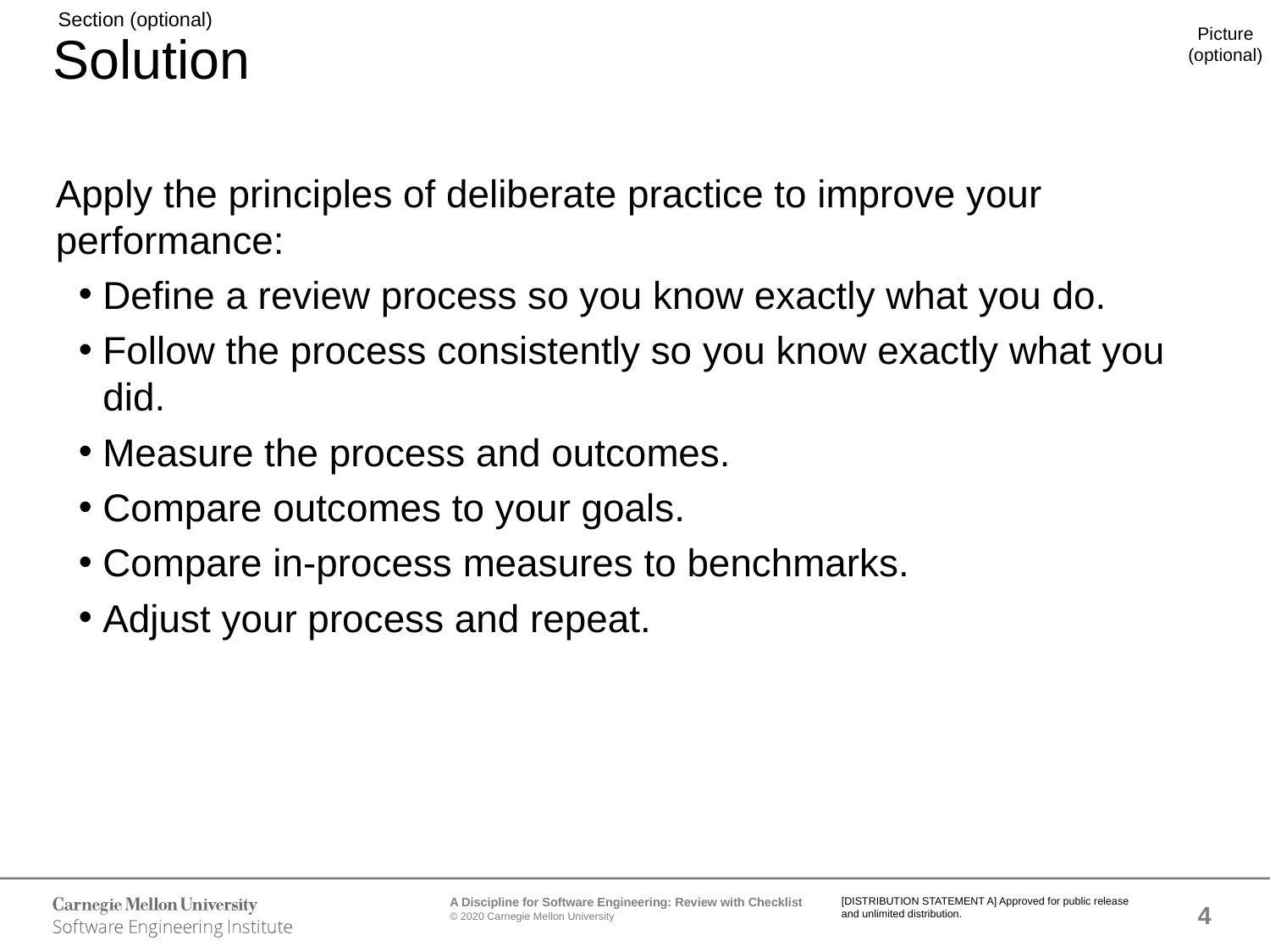

# Solution
Apply the principles of deliberate practice to improve your performance:
Define a review process so you know exactly what you do.
Follow the process consistently so you know exactly what you did.
Measure the process and outcomes.
Compare outcomes to your goals.
Compare in-process measures to benchmarks.
Adjust your process and repeat.